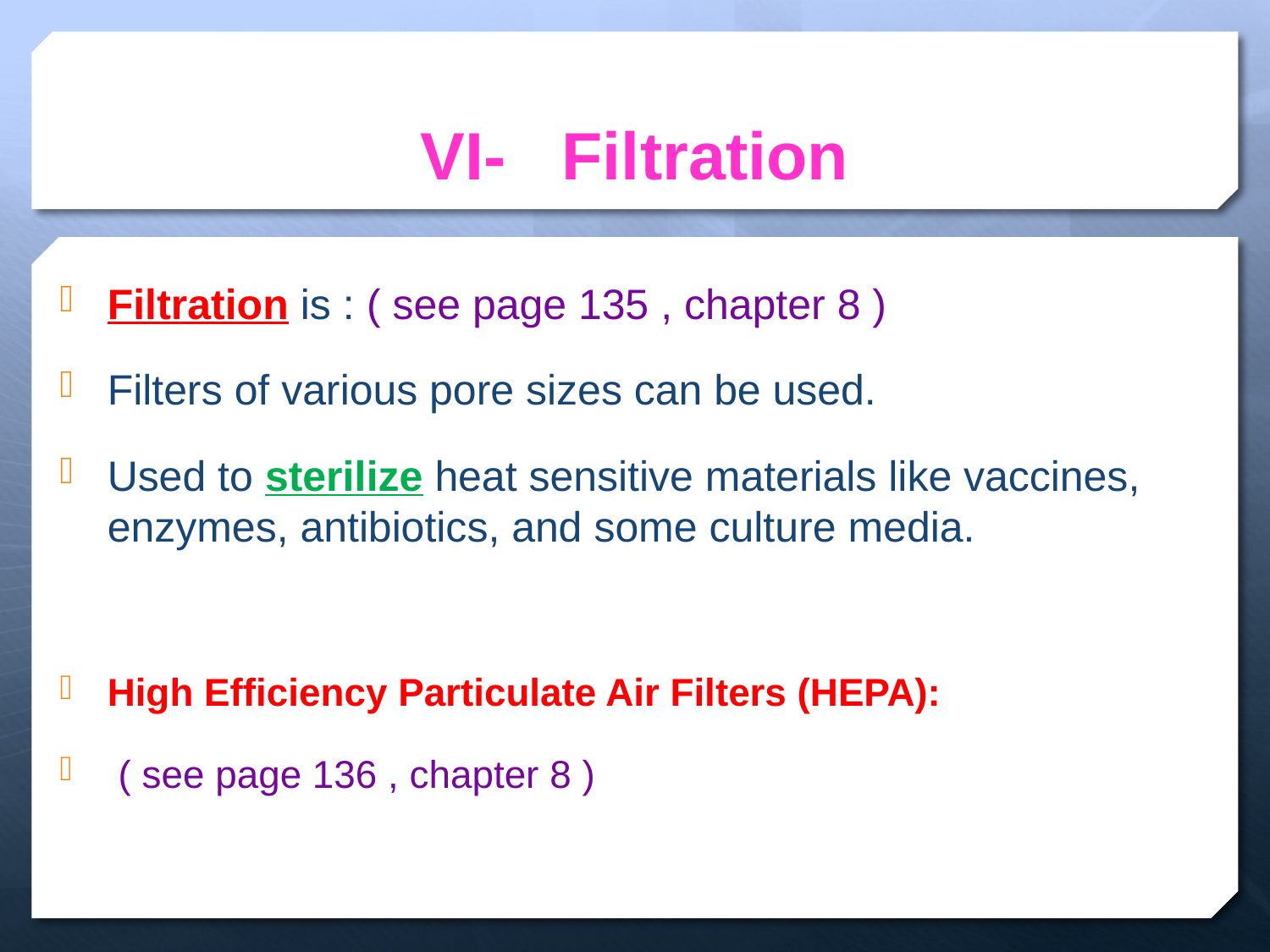

# VI-   Filtration
Filtration is : ( see page 135 , chapter 8 )
Filters of various pore sizes can be used.
Used to sterilize heat sensitive materials like vaccines, enzymes, antibiotics, and some culture media.

High Efficiency Particulate Air Filters (HEPA):
 ( see page 136 , chapter 8 )